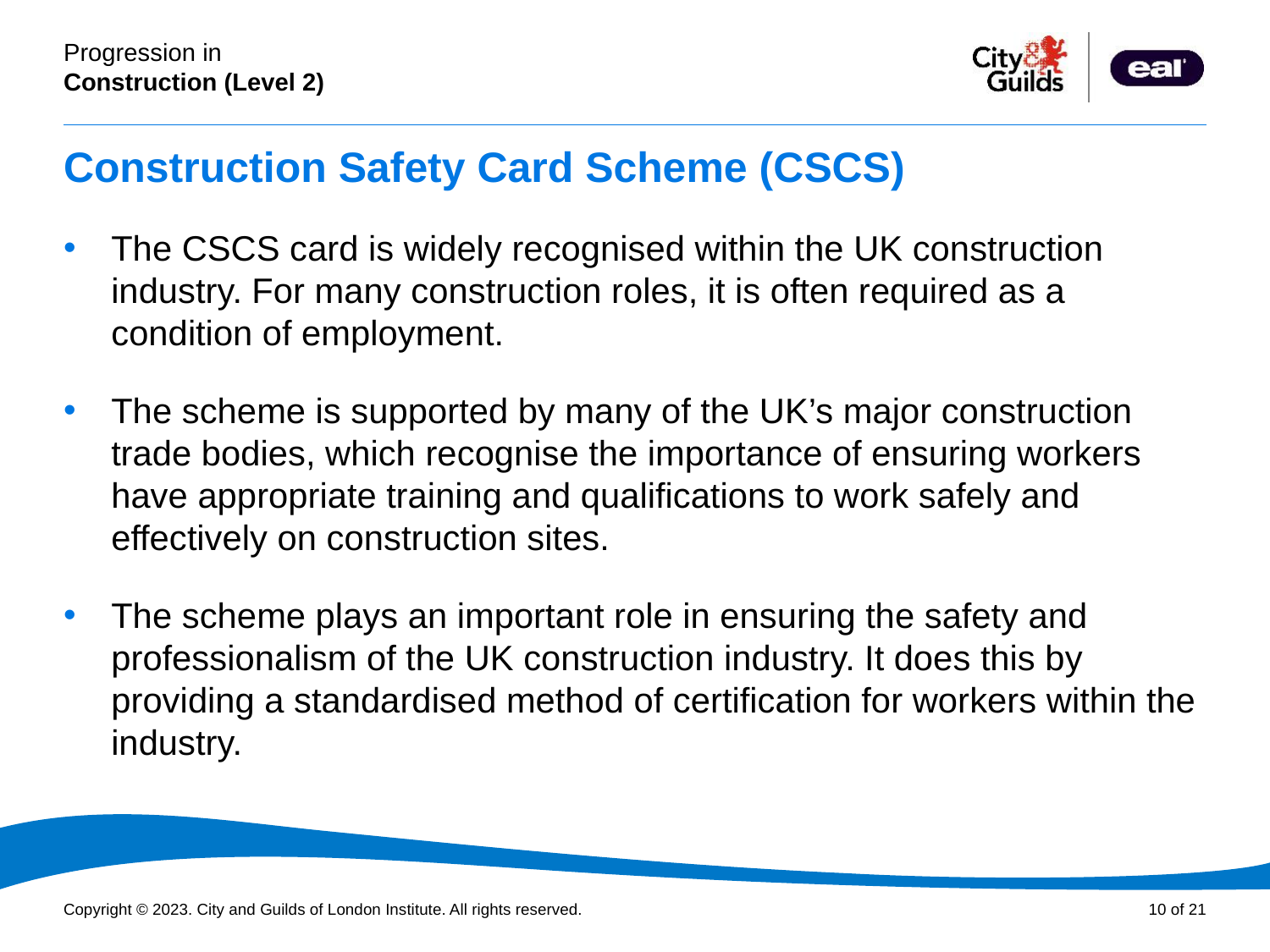

# Construction Safety Card Scheme (CSCS)
The CSCS card is widely recognised within the UK construction industry. For many construction roles, it is often required as a condition of employment.
The scheme is supported by many of the UK’s major construction trade bodies, which recognise the importance of ensuring workers have appropriate training and qualifications to work safely and effectively on construction sites.
The scheme plays an important role in ensuring the safety and professionalism of the UK construction industry. It does this by providing a standardised method of certification for workers within the industry.